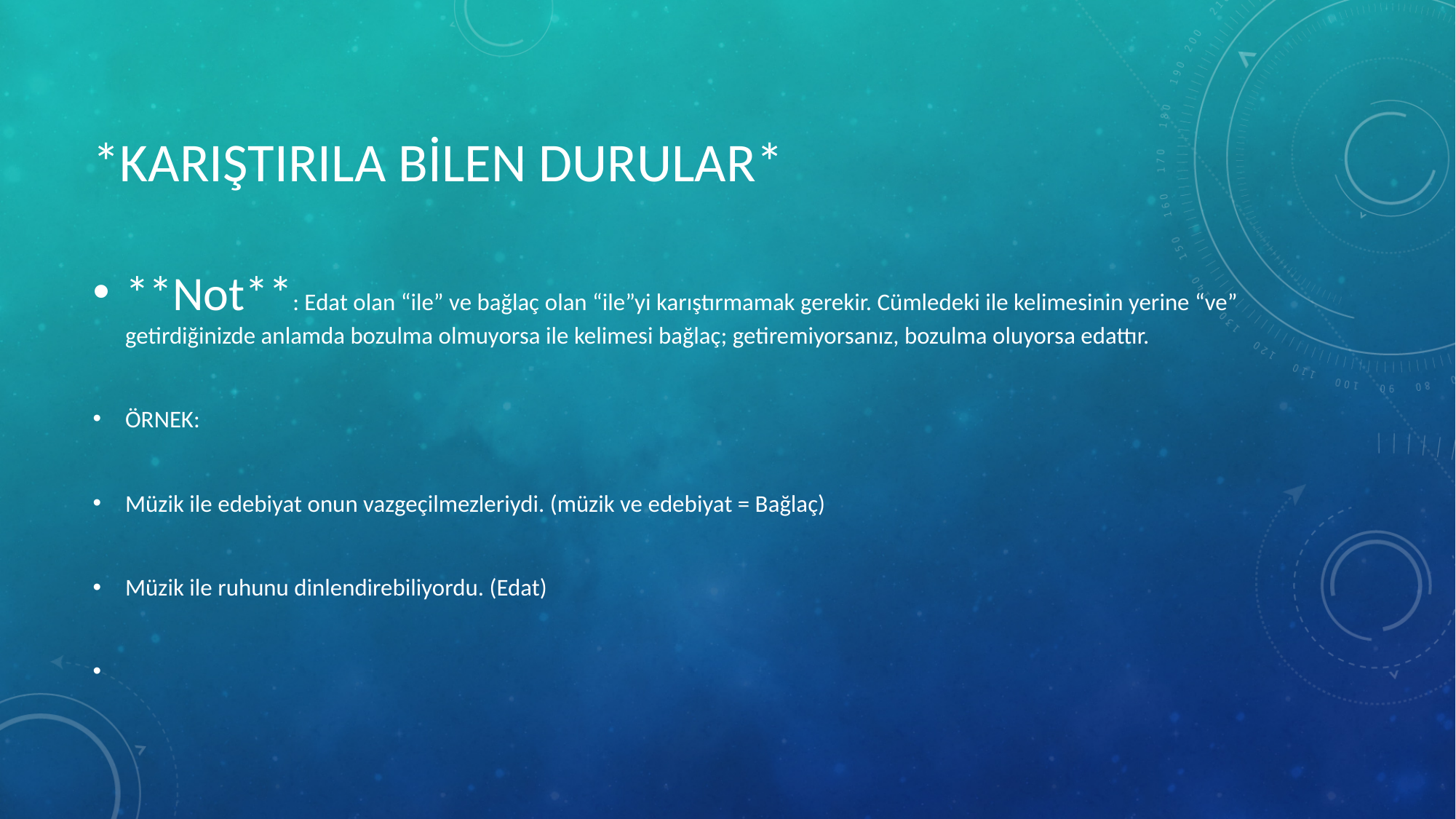

# *Karıştırıla bilen durular*
**Not**: Edat olan “ile” ve bağlaç olan “ile”yi karıştırmamak gerekir. Cümledeki ile kelimesinin yerine “ve”  getirdiğinizde anlamda bozulma olmuyorsa ile kelimesi bağlaç; getiremiyorsanız, bozulma oluyorsa edattır.

ÖRNEK:

Müzik ile edebiyat onun vazgeçilmezleriydi. (müzik ve edebiyat = Bağlaç)

Müzik ile ruhunu dinlendirebiliyordu. (Edat)